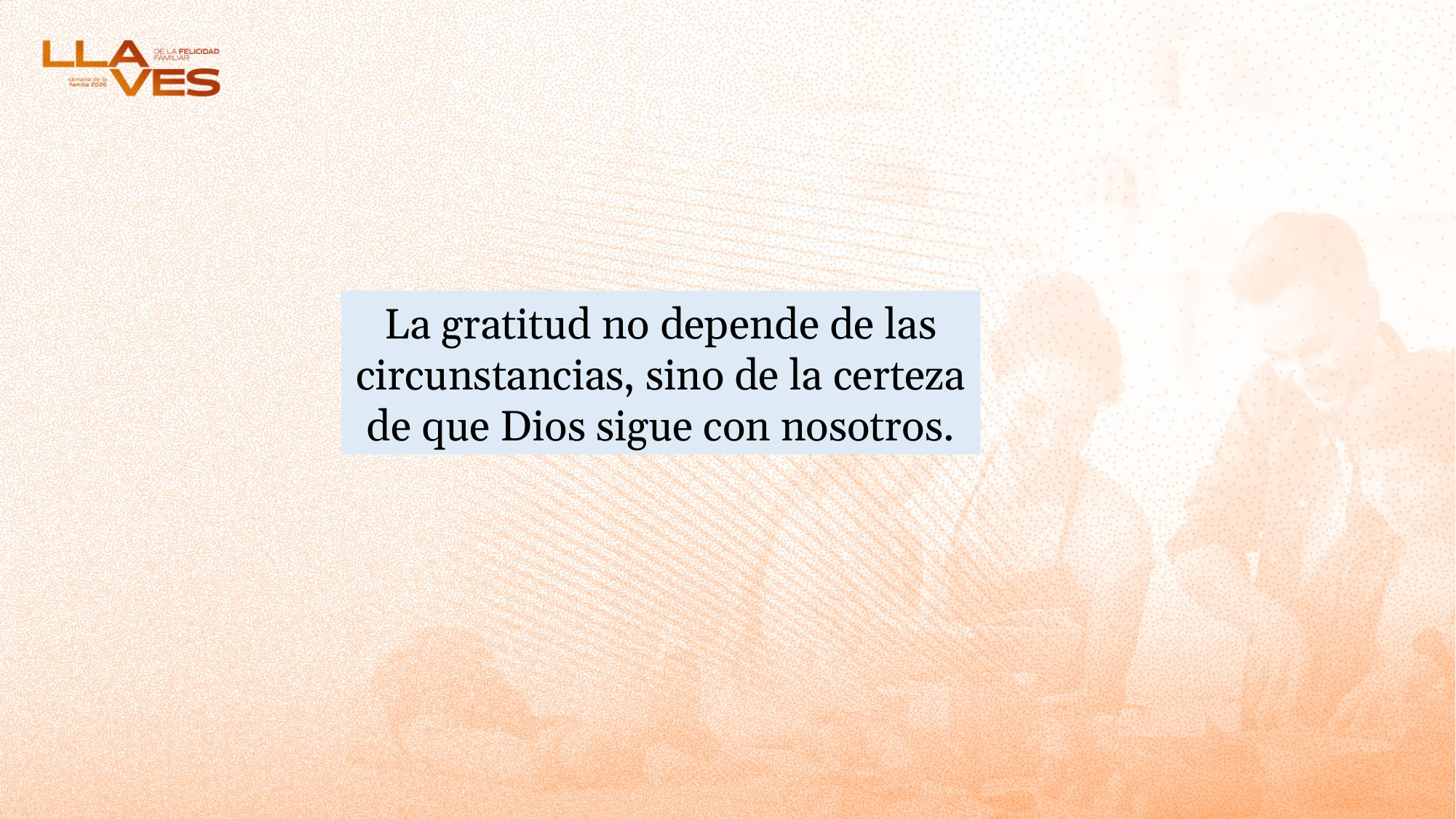

La gratitud no depende de las circunstancias, sino de la certeza de que Dios sigue con nosotros.